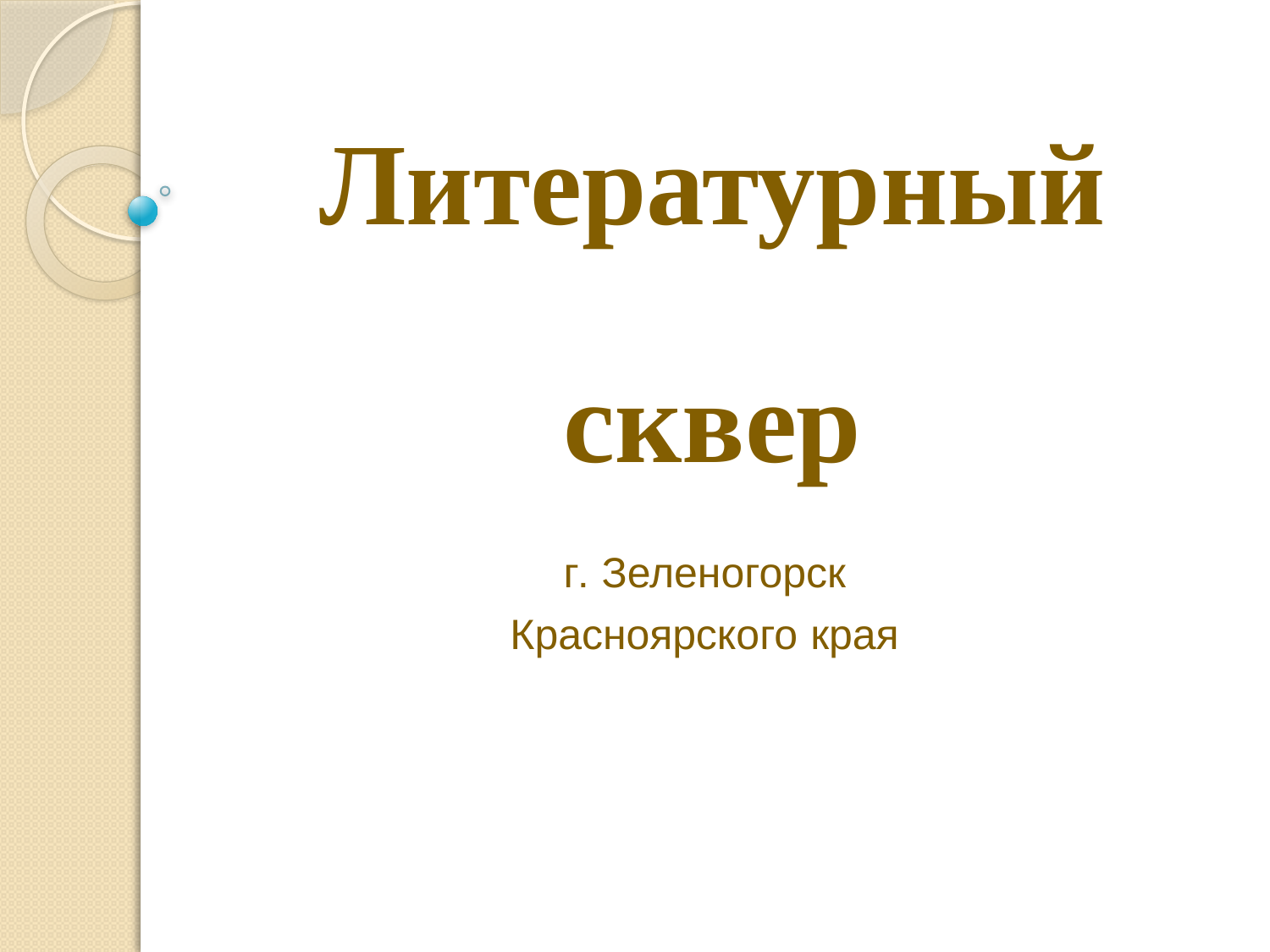

# Литературный сквер
г. Зеленогорск
Красноярского края